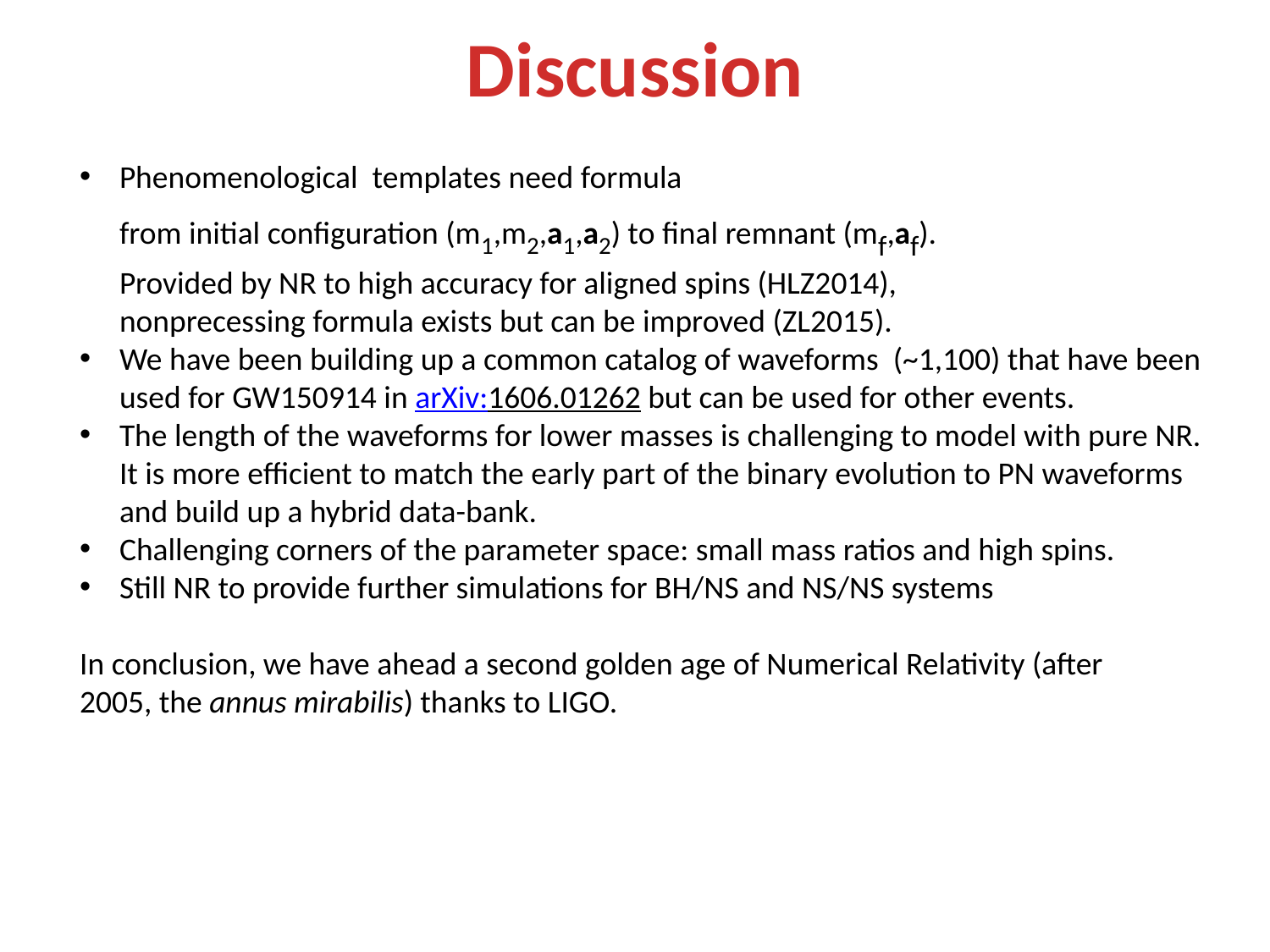

# Discussion
Phenomenological  templates need formula
from initial configuration (m1,m2,a1,a2) to final remnant (mf,af).
Provided by NR to high accuracy for aligned spins (HLZ2014),
nonprecessing formula exists but can be improved (ZL2015).
We have been building up a common catalog of waveforms  (~1,100) that have been
used for GW150914 in arXiv:1606.01262 but can be used for other events.
The length of the waveforms for lower masses is challenging to model with pure NR.
It is more efficient to match the early part of the binary evolution to PN waveforms
and build up a hybrid data-bank.
Challenging corners of the parameter space: small mass ratios and high spins.
Still NR to provide further simulations for BH/NS and NS/NS systems

In conclusion, we have ahead a second golden age of Numerical Relativity (after
2005, the annus mirabilis) thanks to LIGO.